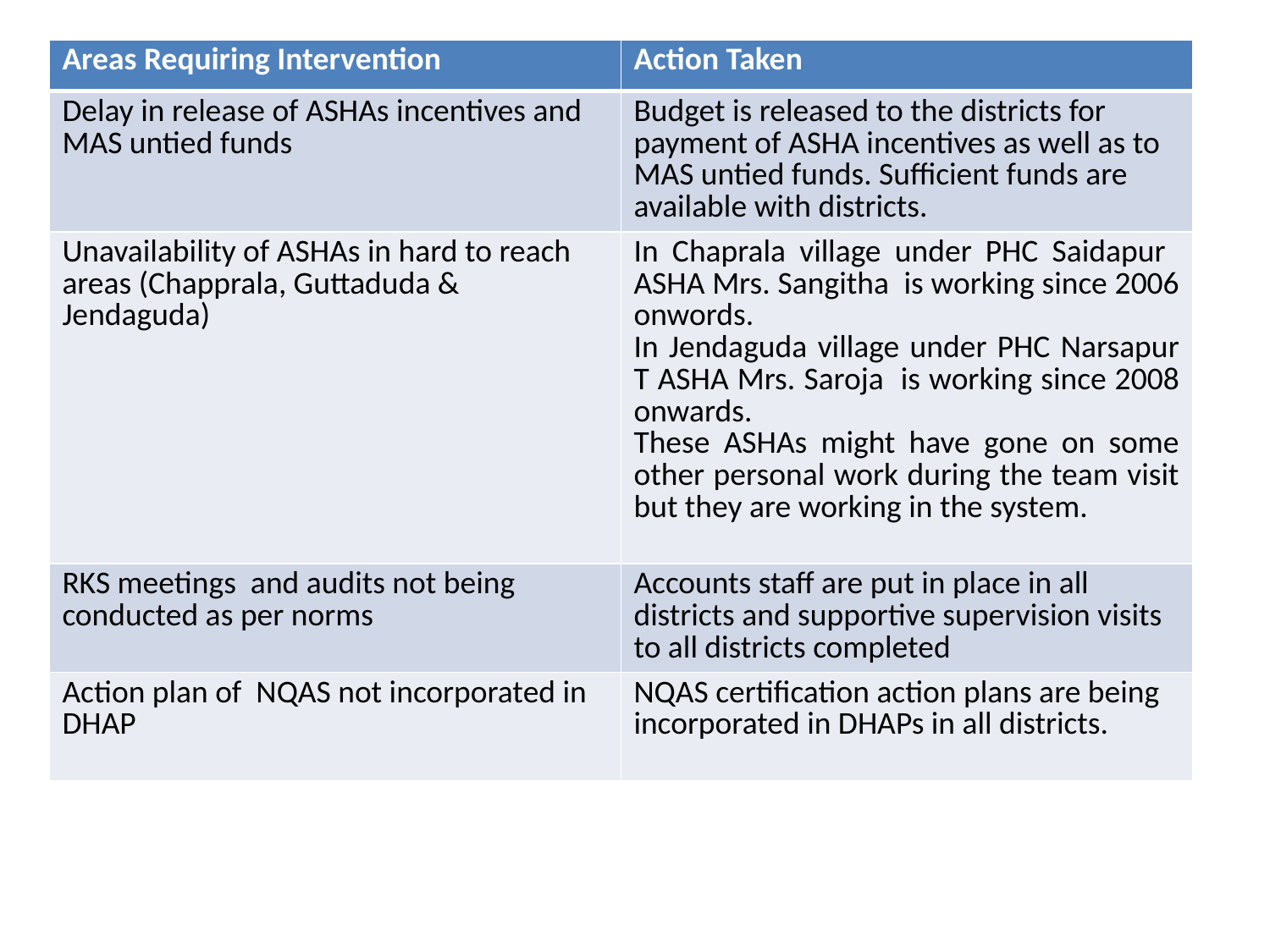

| Areas Requiring Intervention | Action Taken |
| --- | --- |
| Delay in release of ASHAs incentives and MAS untied funds | Budget is released to the districts for payment of ASHA incentives as well as to MAS untied funds. Sufficient funds are available with districts. |
| Unavailability of ASHAs in hard to reach areas (Chapprala, Guttaduda & Jendaguda) | In Chaprala village under PHC Saidapur ASHA Mrs. Sangitha is working since 2006 onwords. In Jendaguda village under PHC Narsapur T ASHA Mrs. Saroja is working since 2008 onwards. These ASHAs might have gone on some other personal work during the team visit but they are working in the system. |
| RKS meetings and audits not being conducted as per norms | Accounts staff are put in place in all districts and supportive supervision visits to all districts completed |
| Action plan of NQAS not incorporated in DHAP | NQAS certification action plans are being incorporated in DHAPs in all districts. |